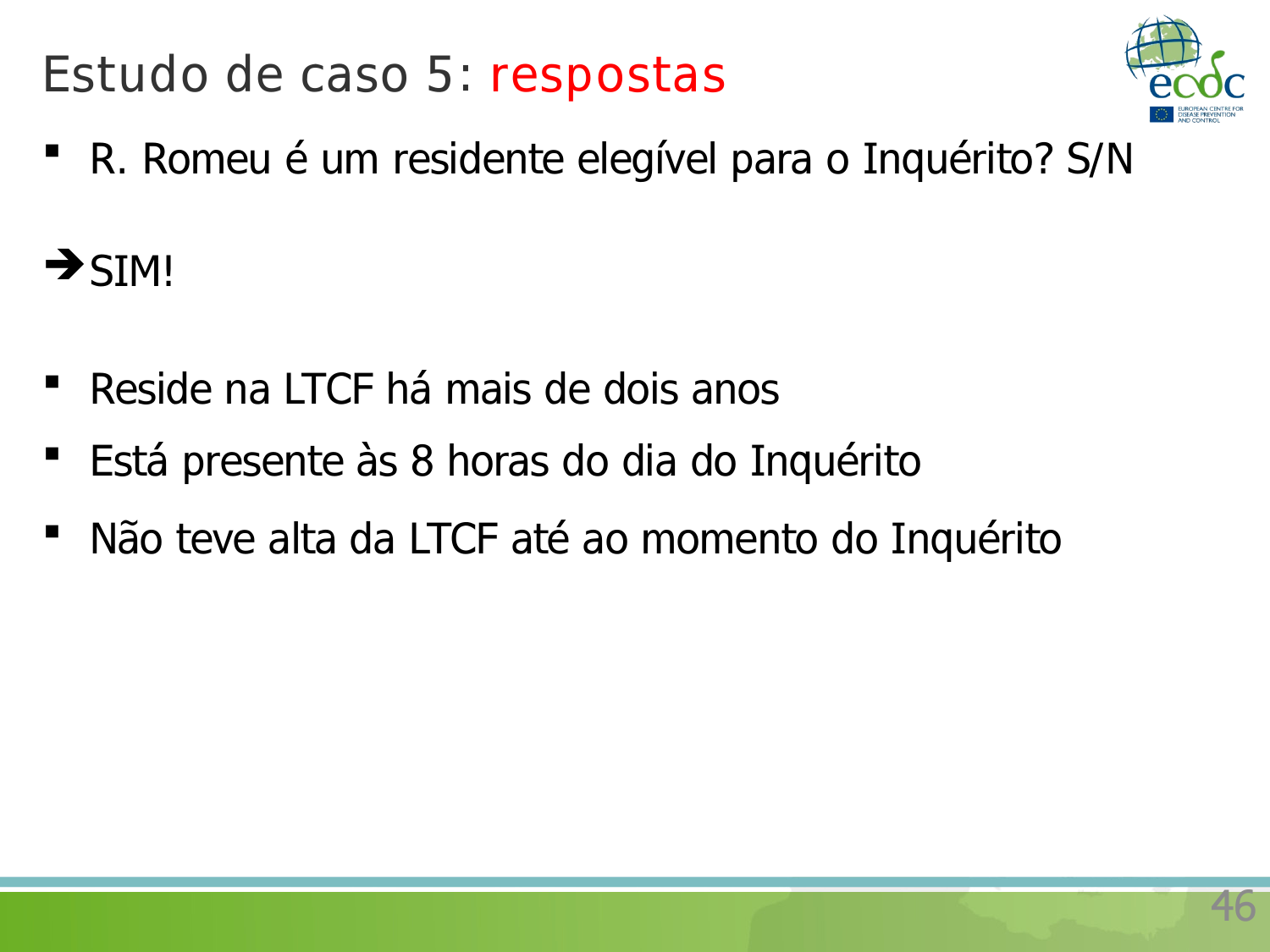

# Estudo de caso 5: respostas
R. Romeu é um residente elegível para o Inquérito? S/N

SIM!

Reside na LTCF há mais de dois anos
Está presente às 8 horas do dia do Inquérito
Não teve alta da LTCF até ao momento do Inquérito

46